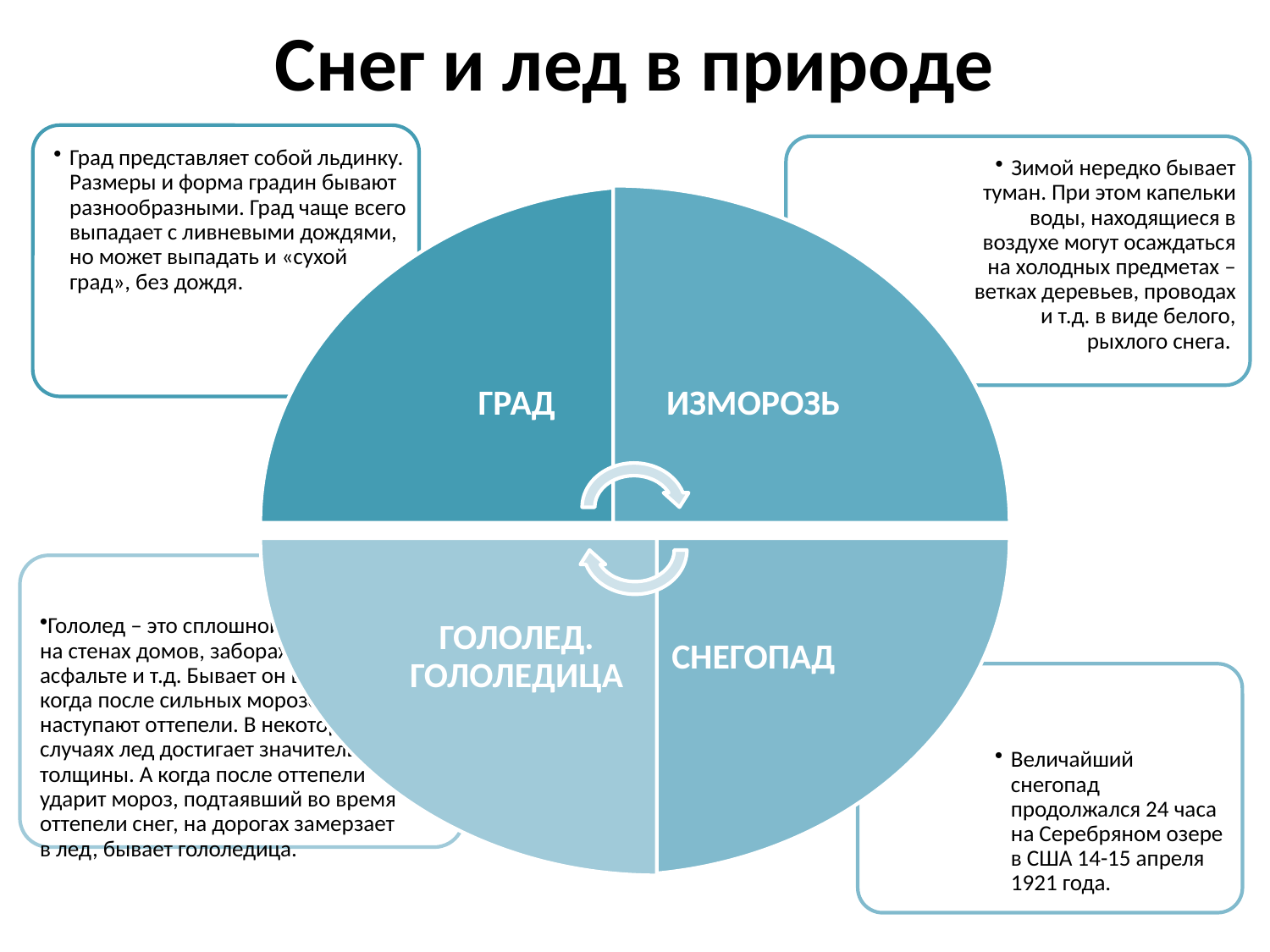

# Снег и лед в природе
Величайший снегопад продолжался 24 часа на Серебряном озере в США 14-15 апреля 1921 года.
Гололед – это сплошной слой льда на стенах домов, заборах, земле, асфальте и т.д. Бывает он в то время, когда после сильных морозов наступают оттепели. В некоторых случаях лед достигает значительной толщины. А когда после оттепели ударит мороз, подтаявший во время оттепели снег, на дорогах замерзает в лед, бывает гололедица.
Зимой нередко бывает туман. При этом капельки воды, находящиеся в воздухе могут осаждаться на холодных предметах – ветках деревьев, проводах и т.д. в виде белого, рыхлого снега.
Град представляет собой льдинку. Размеры и форма градин бывают разнообразными. Град чаще всего выпадает с ливневыми дождями, но может выпадать и «сухой град», без дождя.
ГРАД
ИЗМОРОЗЬ
СНЕГОПАД
ГОЛОЛЕД. ГОЛОЛЕДИЦА